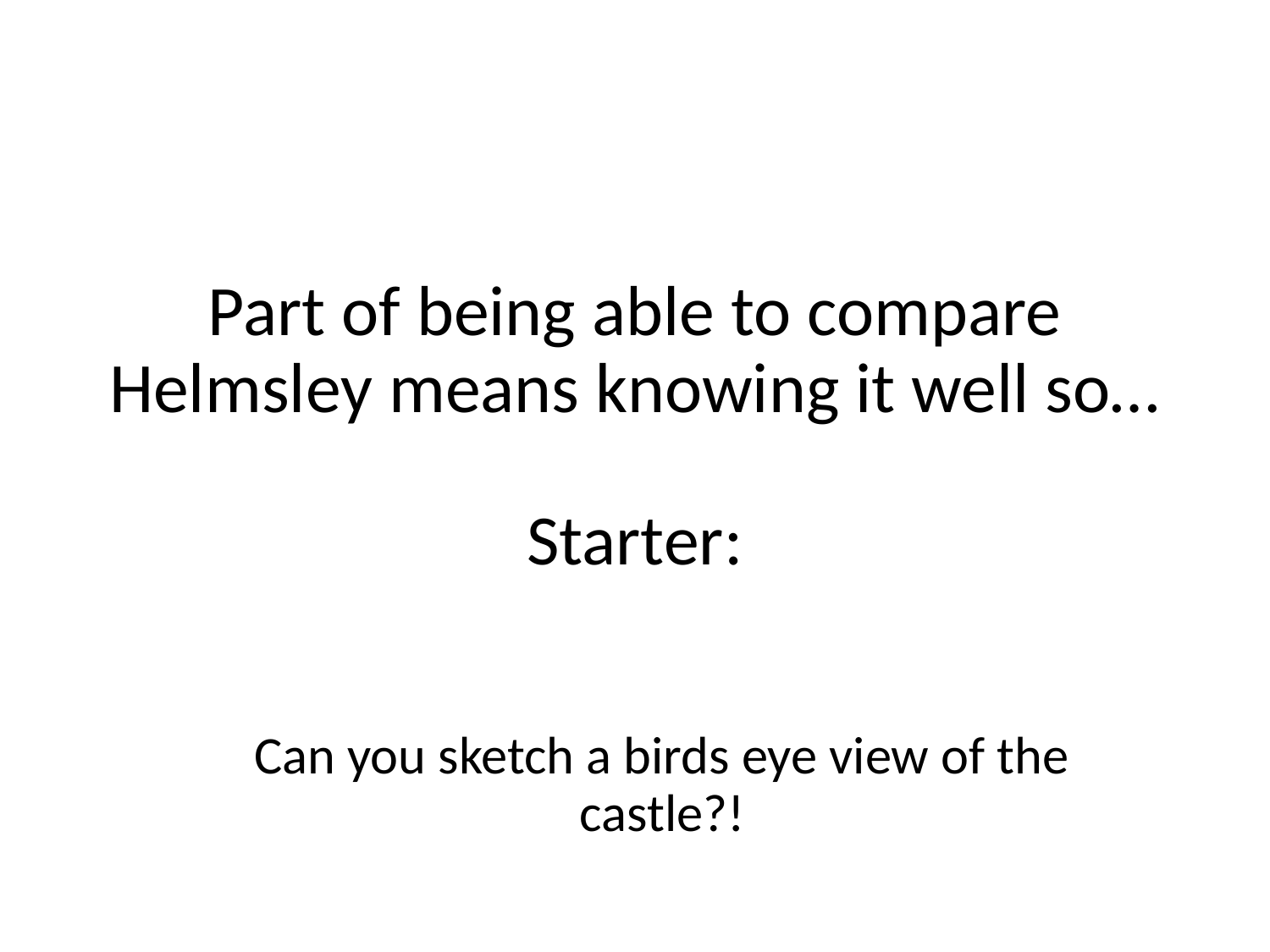

# Part of being able to compare Helmsley means knowing it well so… Starter:
Can you sketch a birds eye view of the castle?!